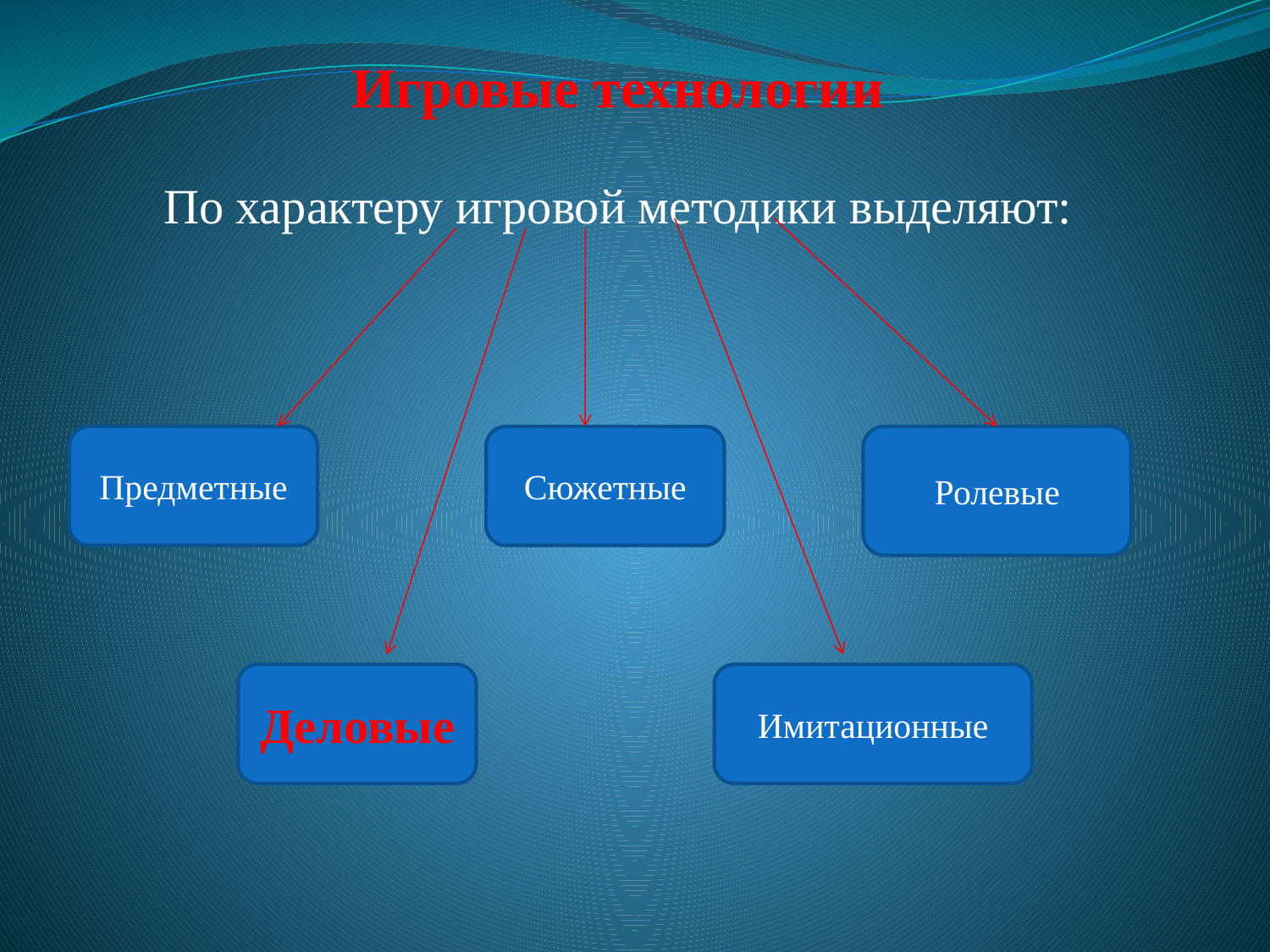

# Игровые технологии
По характеру игровой методики выделяют:
Предметные
Сюжетные
Ролевые
Деловые
Имитационные